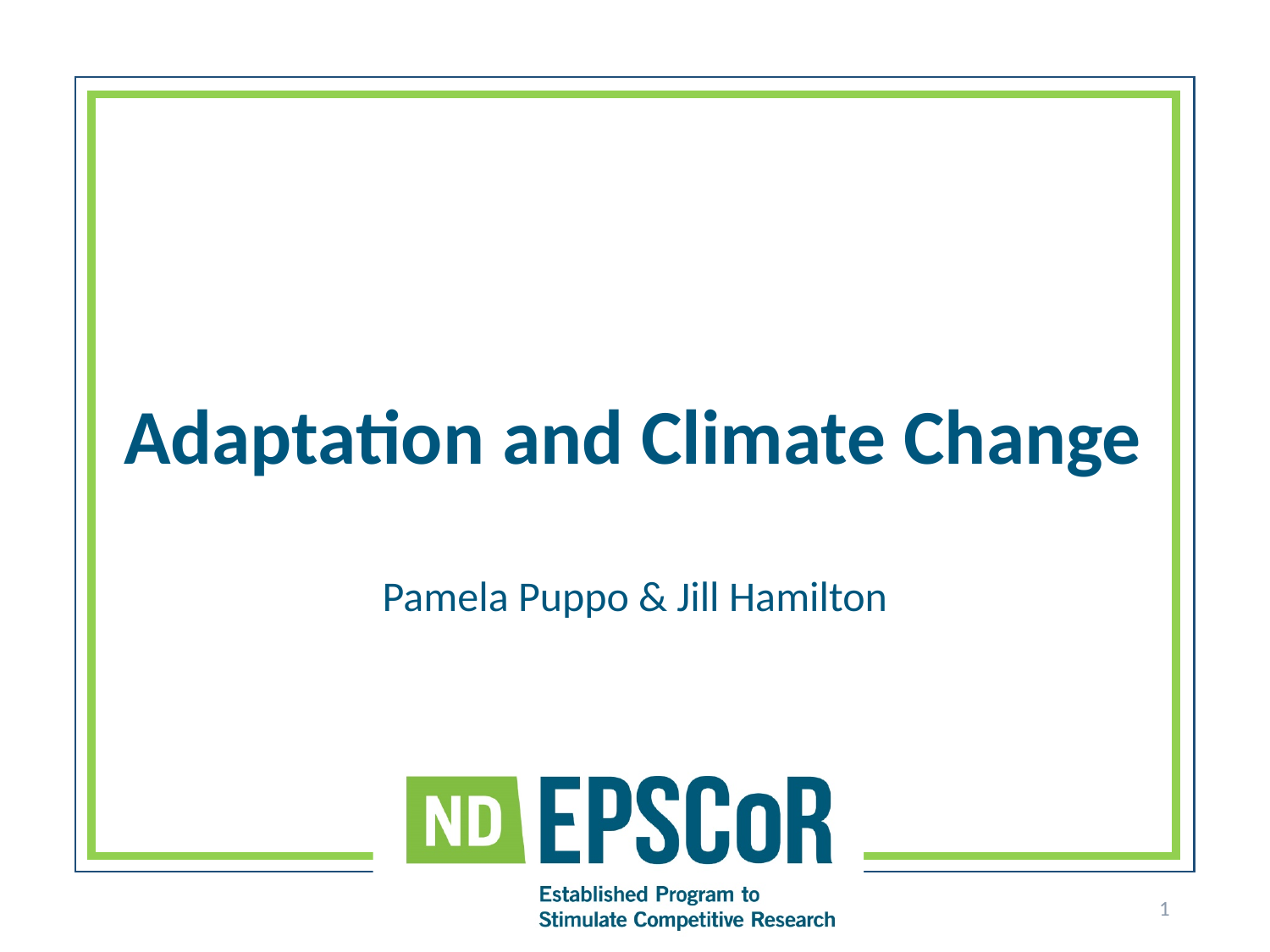

# Adaptation and Climate Change

Pamela Puppo & Jill Hamilton
1